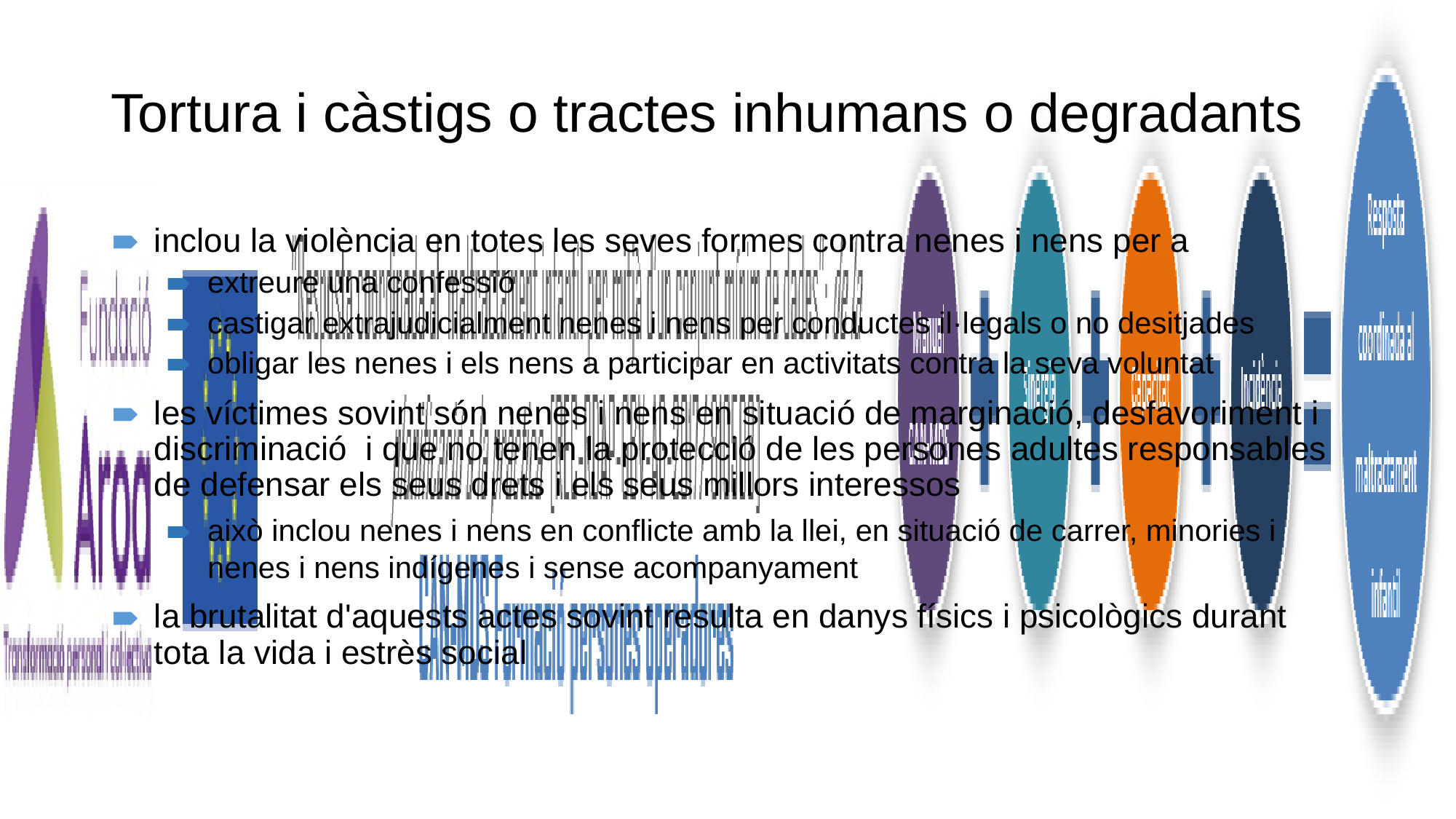

# Tortura i càstigs o tractes inhumans o degradants
inclou la violència en totes les seves formes contra nenes i nens per a
extreure una confessió
castigar extrajudicialment nenes i nens per conductes il·legals o no desitjades
obligar les nenes i els nens a participar en activitats contra la seva voluntat
les víctimes sovint són nenes i nens en situació de marginació, desfavoriment i discriminació  i que no tenen la protecció de les persones adultes responsables de defensar els seus drets i els seus millors interessos
això inclou nenes i nens en conflicte amb la llei, en situació de carrer, minories i nenes i nens indígenes i sense acompanyament
la brutalitat d'aquests actes sovint resulta en danys físics i psicològics durant tota la vida i estrès social